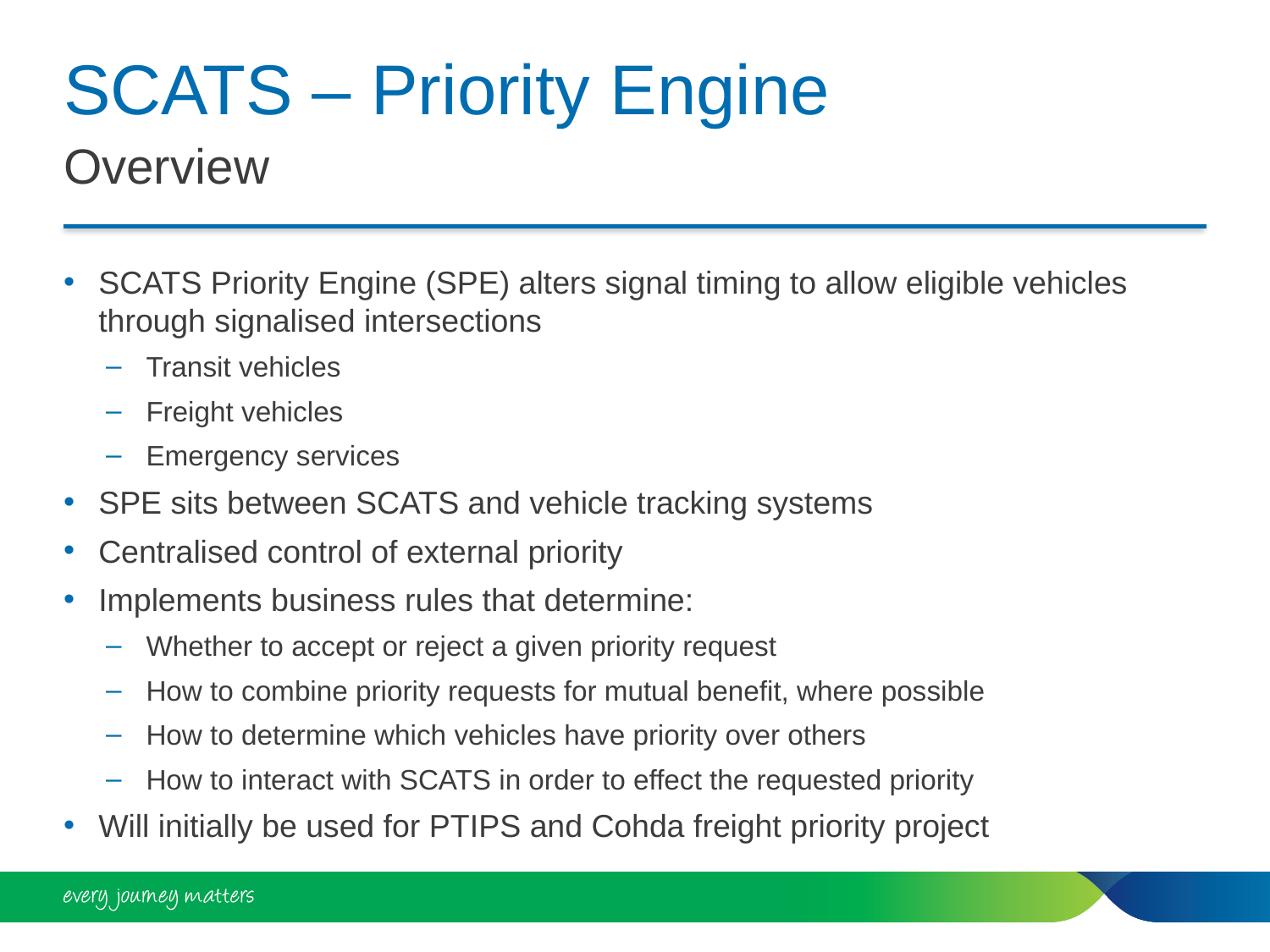

# SCATS – Priority Engine
Overview
SCATS Priority Engine (SPE) alters signal timing to allow eligible vehicles through signalised intersections
Transit vehicles
Freight vehicles
Emergency services
SPE sits between SCATS and vehicle tracking systems
Centralised control of external priority
Implements business rules that determine:
Whether to accept or reject a given priority request
How to combine priority requests for mutual benefit, where possible
How to determine which vehicles have priority over others
How to interact with SCATS in order to effect the requested priority
Will initially be used for PTIPS and Cohda freight priority project